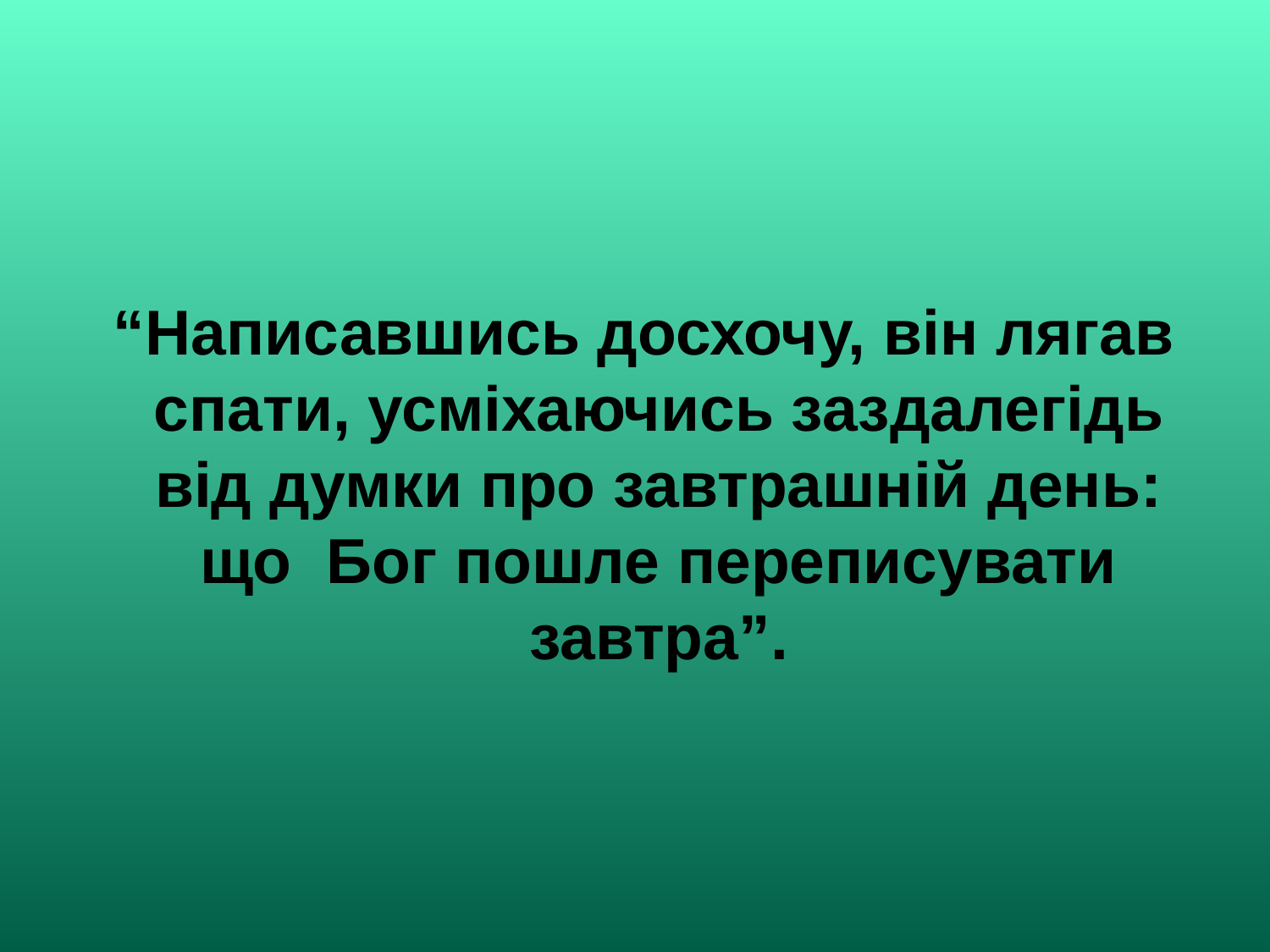

“Написавшись досхочу, він лягав спати, усміхаючись заздалегідь від думки про завтрашній день: що  Бог пошле переписувати завтра”.